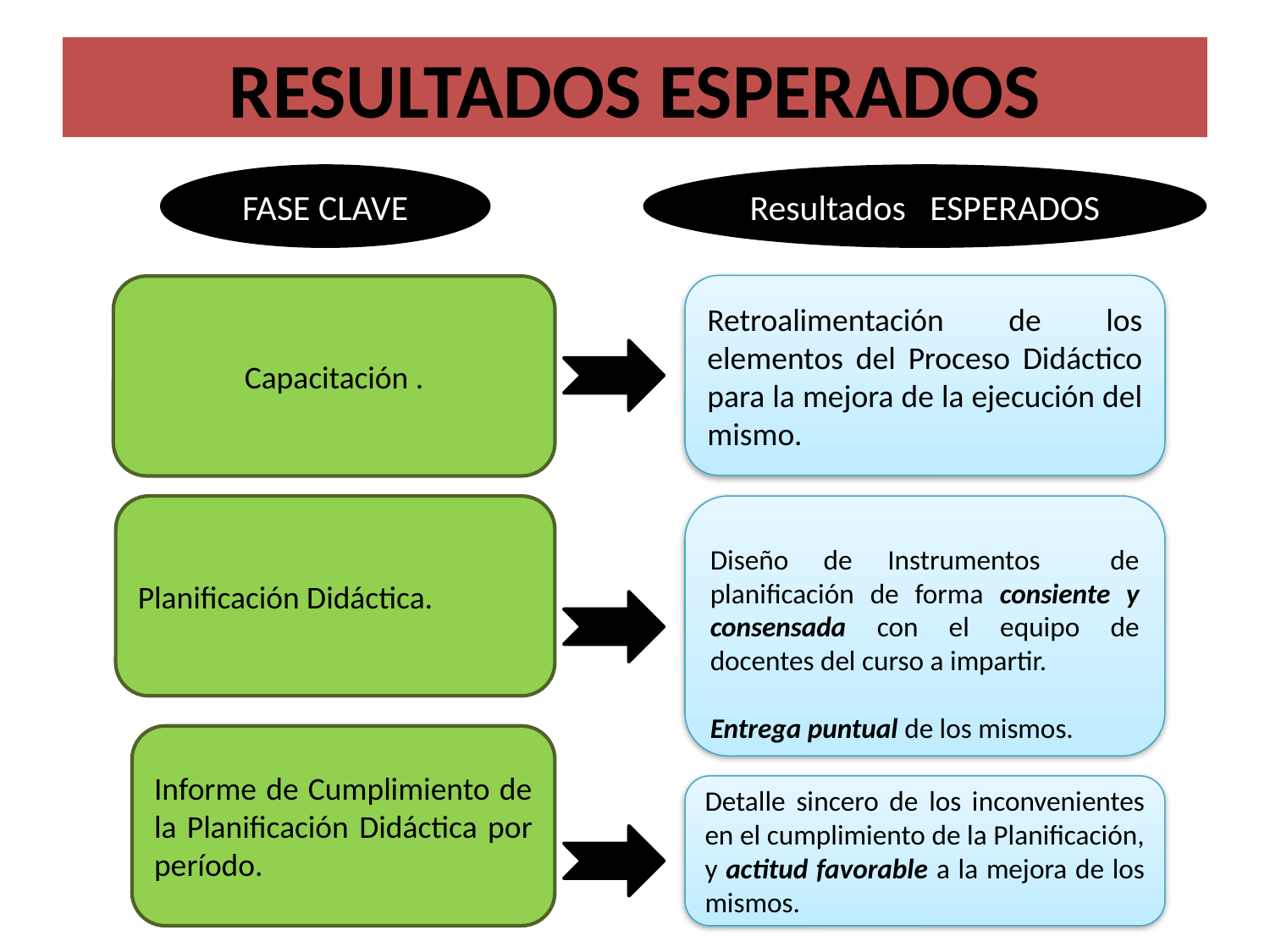

# RESULTADOS ESPERADOS
FASE CLAVE
Resultados   ESPERADOS
Retroalimentación de los elementos del Proceso Didáctico para la mejora de la ejecución del mismo.
Capacitación .

Diseño de Instrumentos  de planificación de forma consiente y consensada con el equipo de docentes del curso a impartir.

Entrega puntual de los mismos.
Planificación Didáctica.

Informe de Cumplimiento de la Planificación Didáctica por período.
Detalle sincero de los inconvenientes en el cumplimiento de la Planificación, y actitud favorable a la mejora de los mismos.